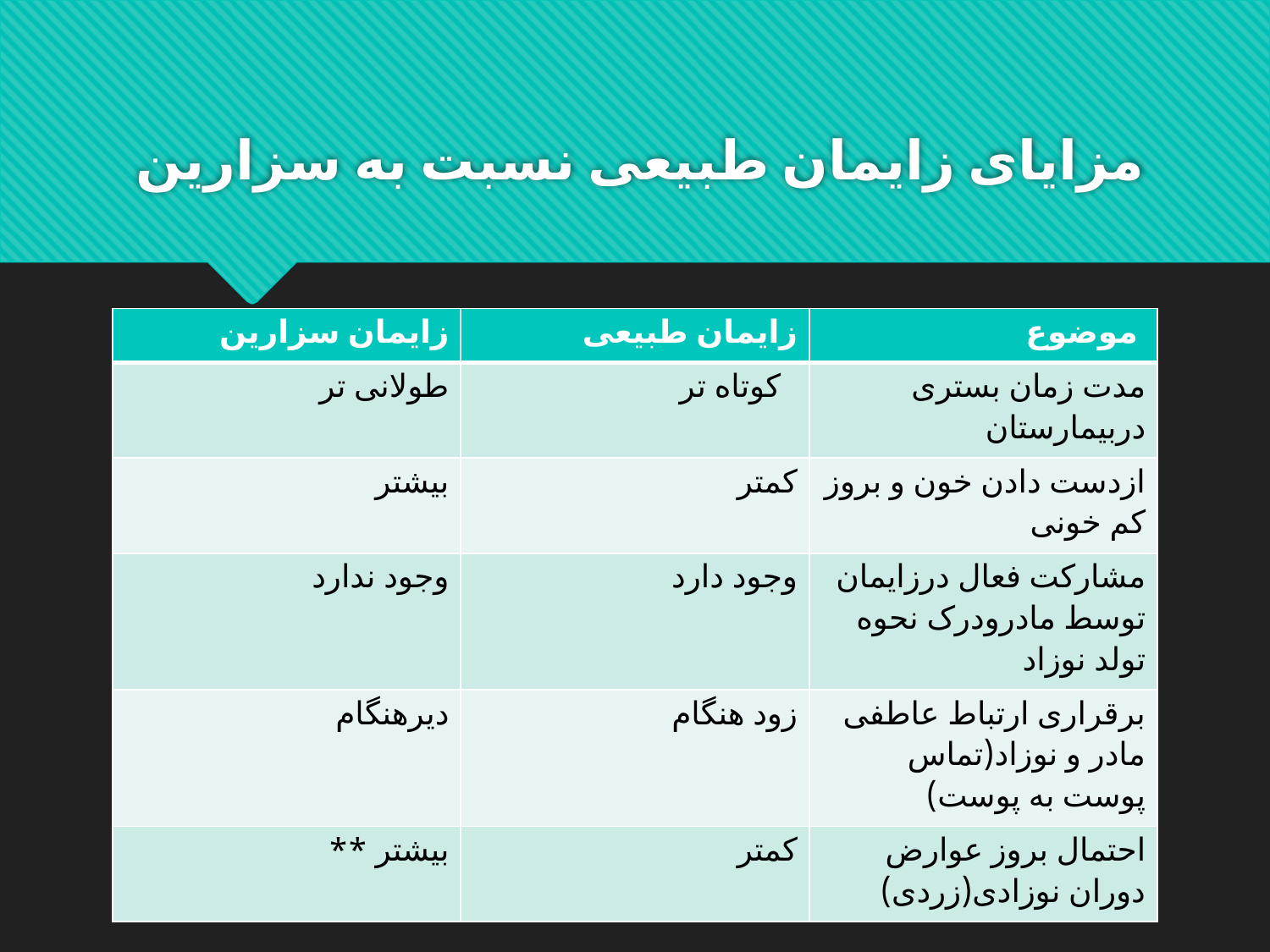

# مزایای زایمان طبیعی نسبت به سزارین
| زایمان سزارین | زایمان طبیعی | موضوع |
| --- | --- | --- |
| طولانی تر | کوتاه تر | مدت زمان بستری دربیمارستان |
| بیشتر | کمتر | ازدست دادن خون و بروز کم خونی |
| وجود ندارد | وجود دارد | مشارکت فعال درزایمان توسط مادرودرک نحوه تولد نوزاد |
| دیرهنگام | زود هنگام | برقراری ارتباط عاطفی مادر و نوزاد(تماس پوست به پوست) |
| بیشتر \*\* | کمتر | احتمال بروز عوارض دوران نوزادی(زردی) |